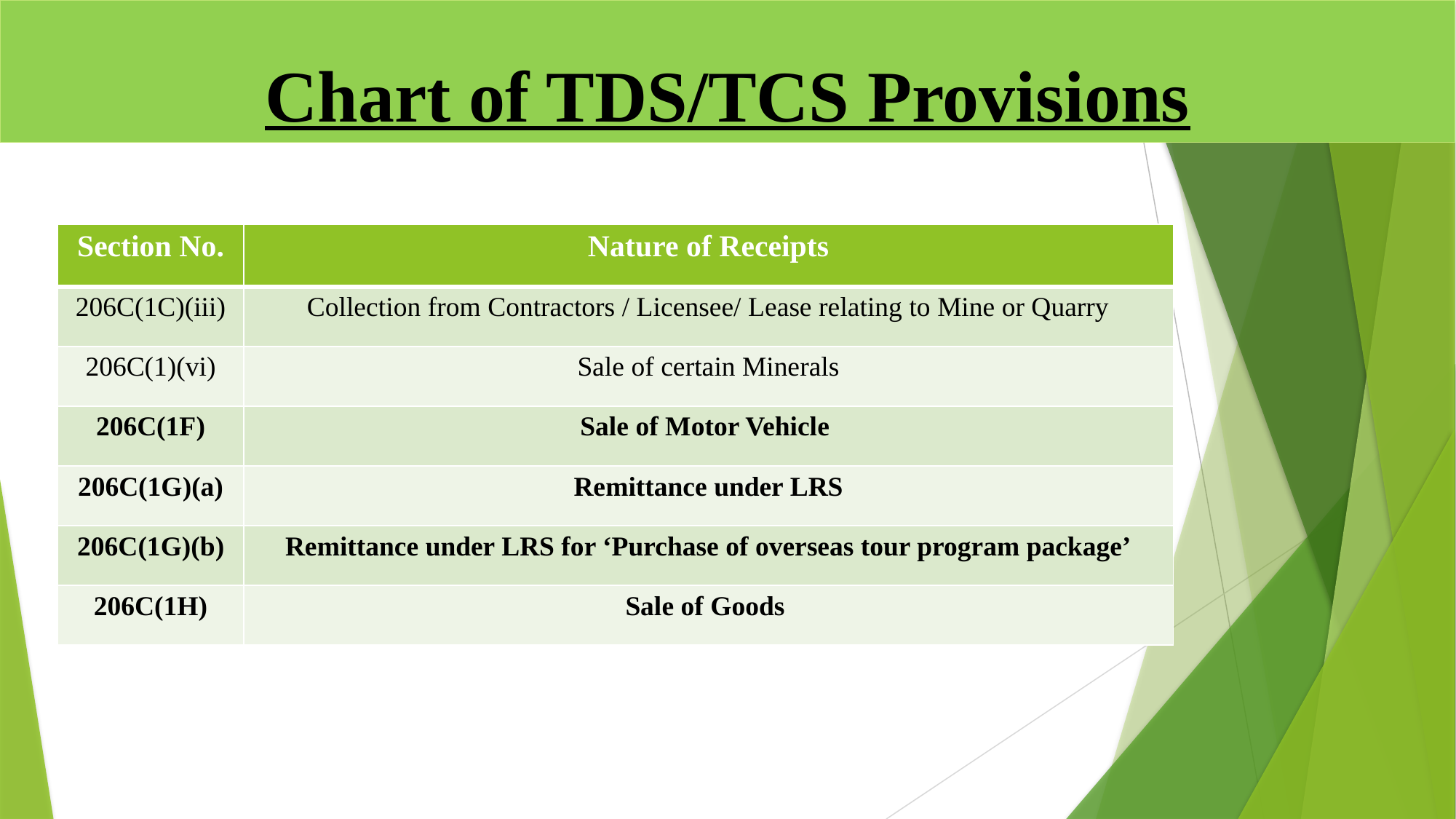

# Chart of TDS/TCS Provisions
| Section No. | Nature of Receipts |
| --- | --- |
| 206C(1C)(iii) | Collection from Contractors / Licensee/ Lease relating to Mine or Quarry |
| 206C(1)(vi) | Sale of certain Minerals |
| 206C(1F) | Sale of Motor Vehicle |
| 206C(1G)(a) | Remittance under LRS |
| 206C(1G)(b) | Remittance under LRS for ‘Purchase of overseas tour program package’ |
| 206C(1H) | Sale of Goods |